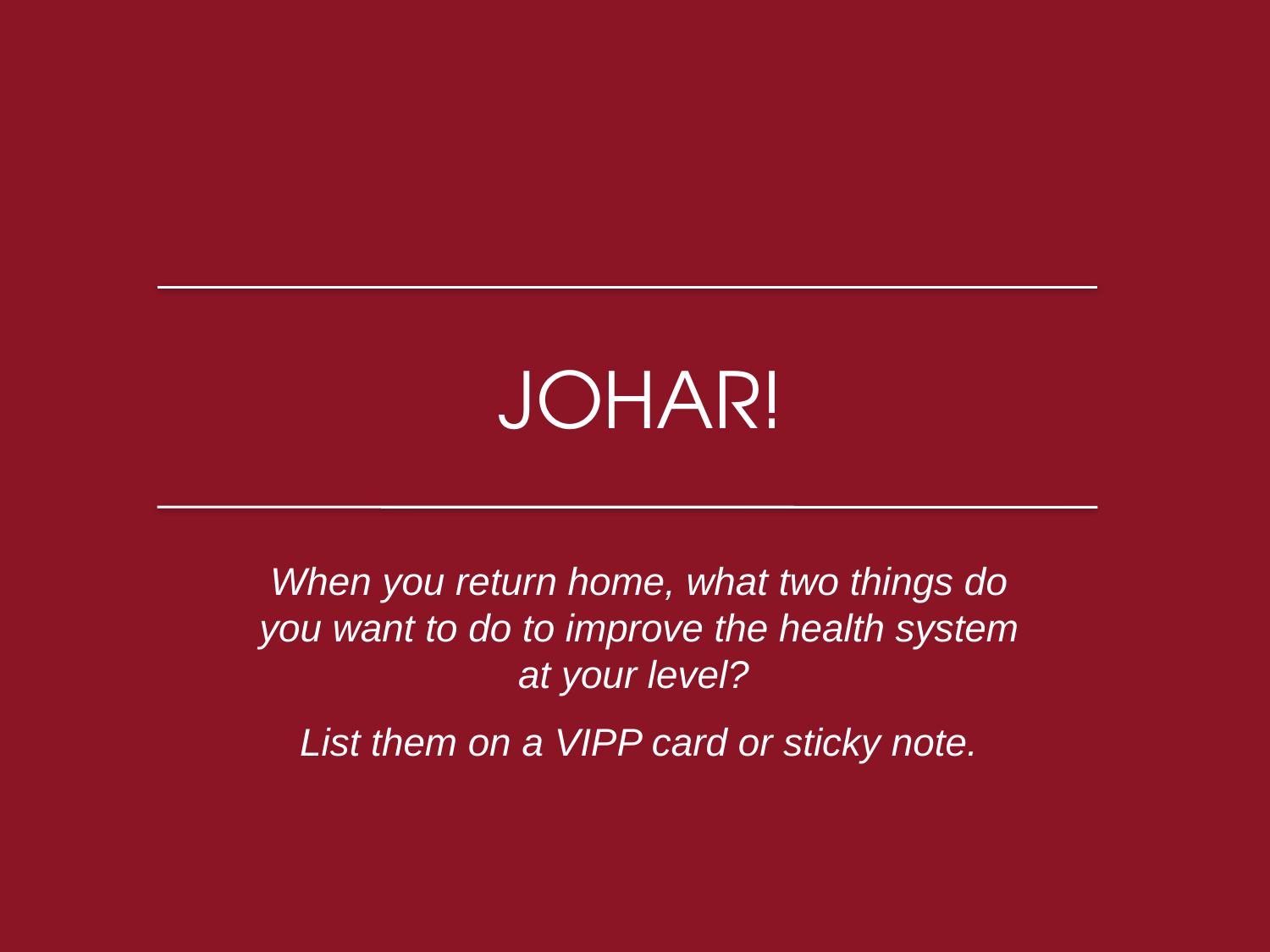

JOHAR!
When you return home, what two things do you want to do to improve the health system at your level?
List them on a VIPP card or sticky note.